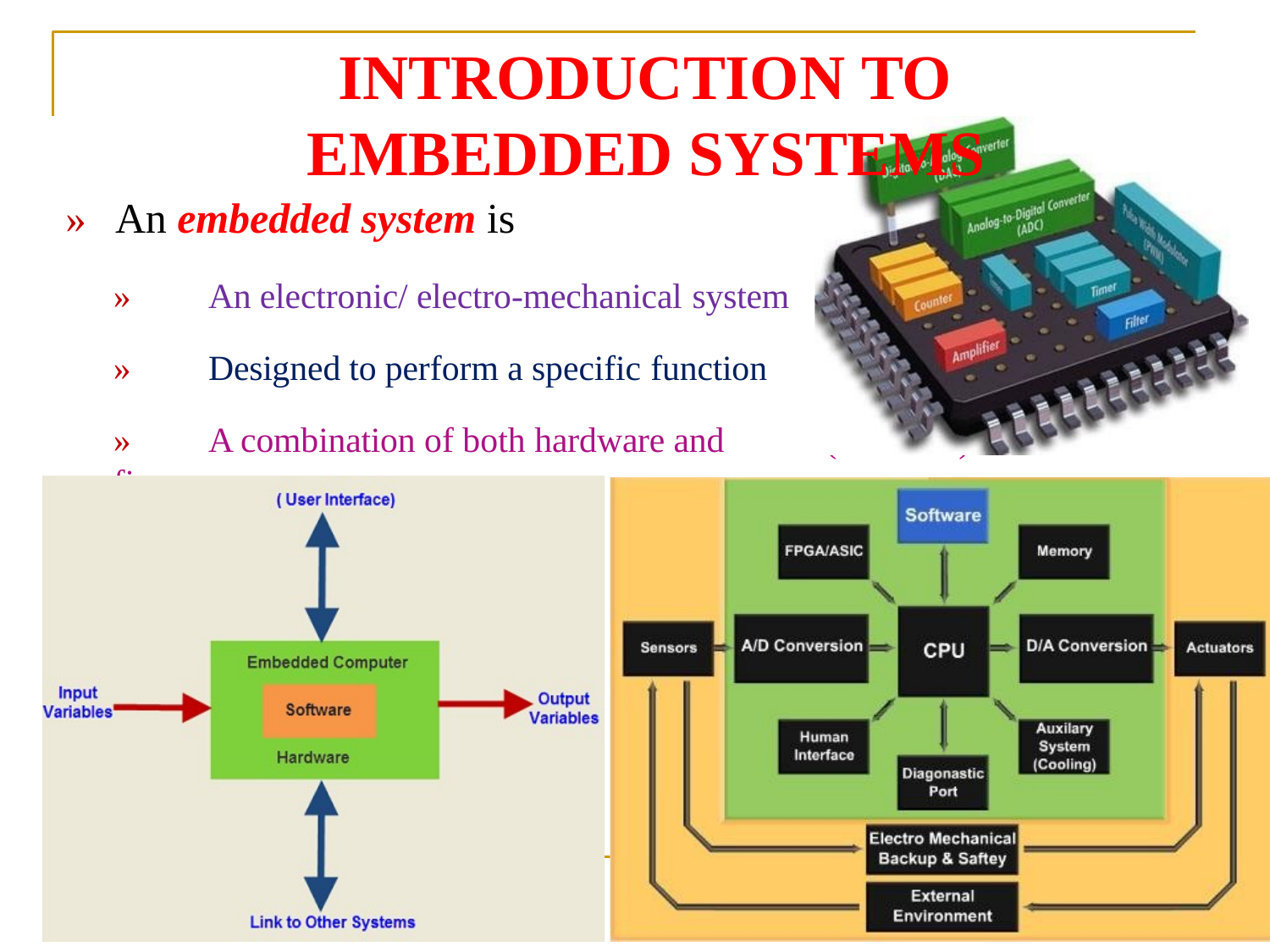

# INTRODUCTION TO  EMBEDDED SYSTEMS

»	An embedded system is
»	An electronic/ electro-mechanical system
»	Designed to perform a specific function
»	A combination of both hardware and firmware
(software).